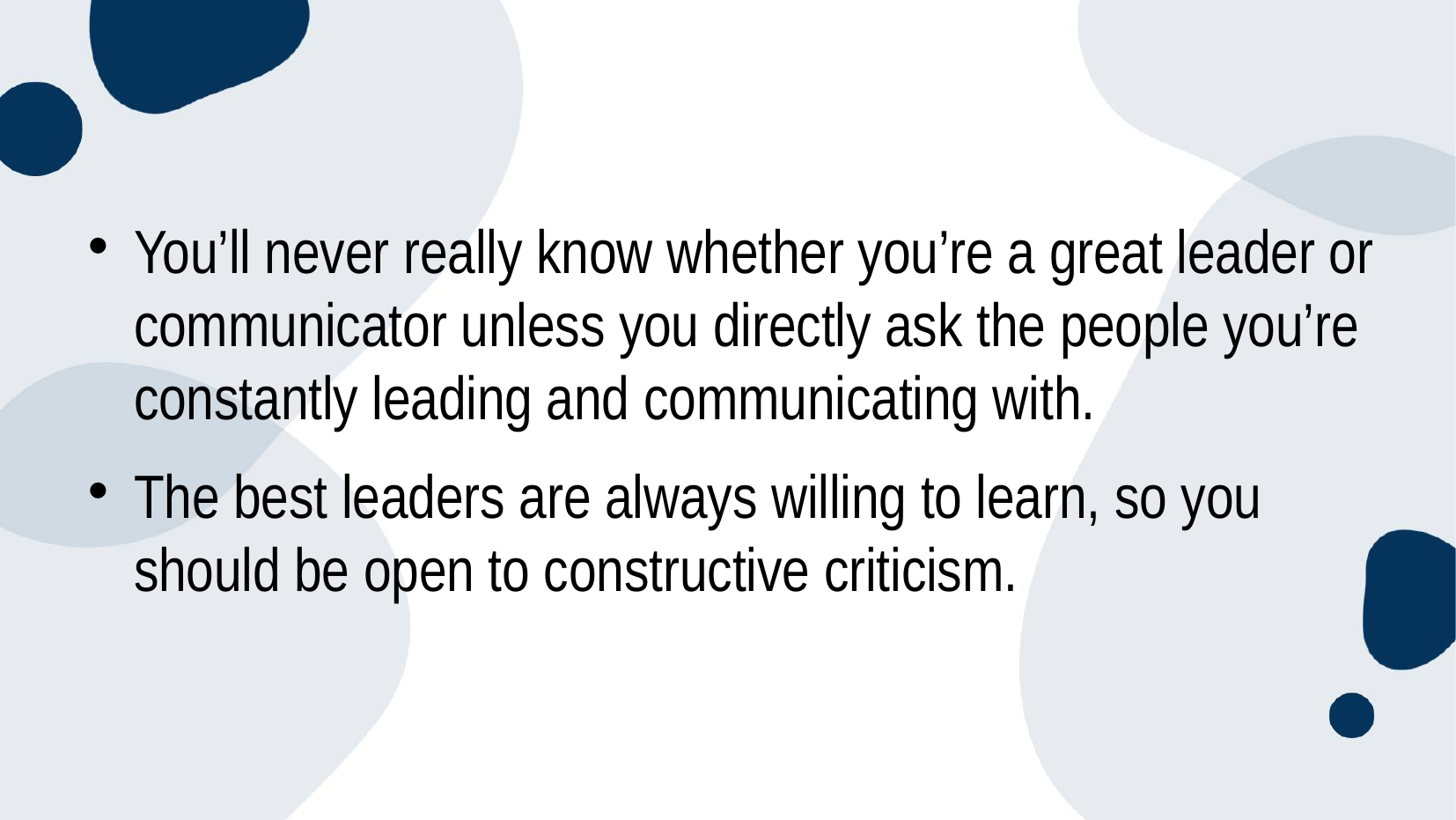

#
You’ll never really know whether you’re a great leader or communicator unless you directly ask the people you’re constantly leading and communicating with.
The best leaders are always willing to learn, so you should be open to constructive criticism.